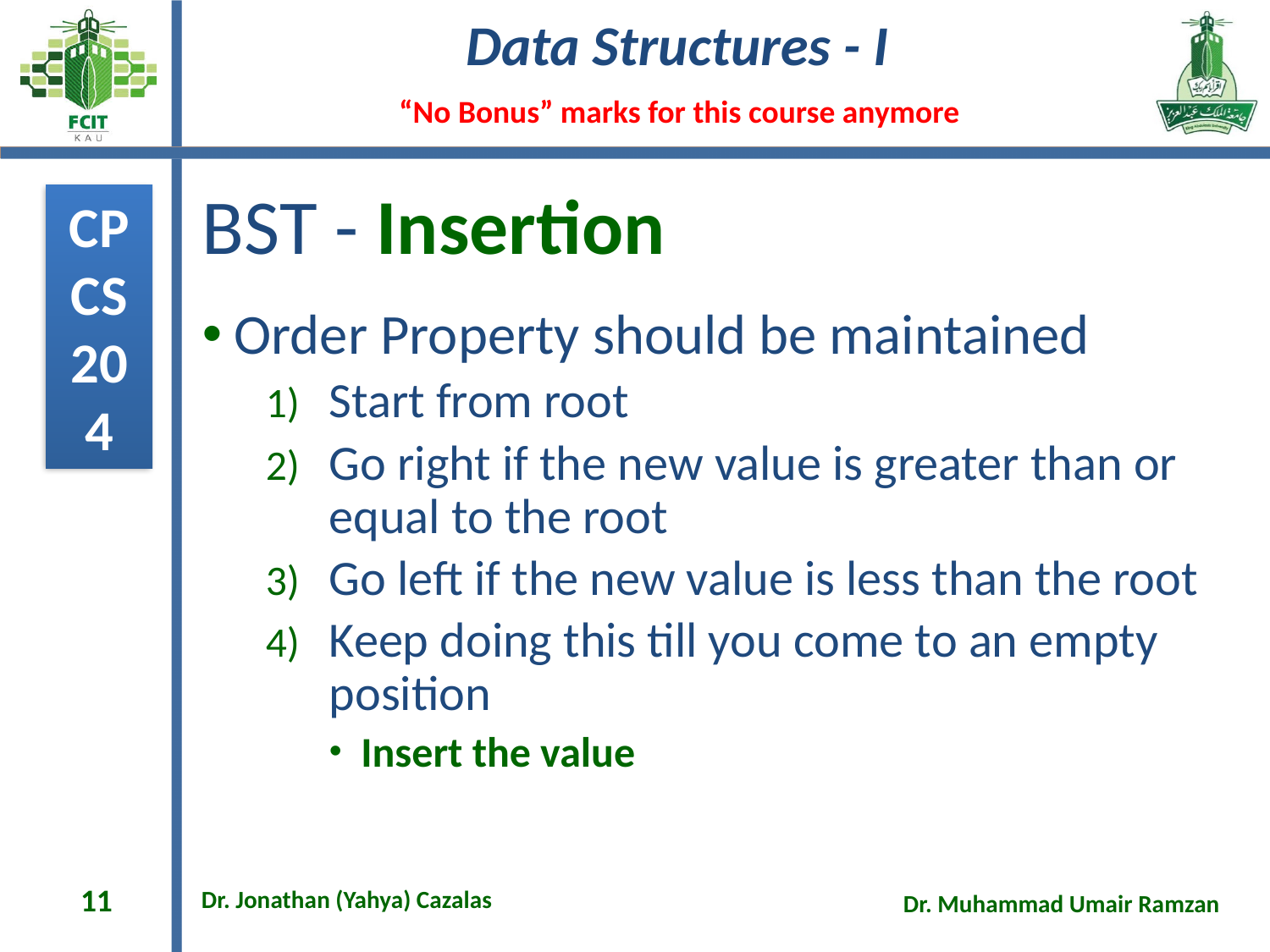

# BST - Insertion
Order Property should be maintained
Start from root
Go right if the new value is greater than or equal to the root
Go left if the new value is less than the root
Keep doing this till you come to an empty position
Insert the value

11